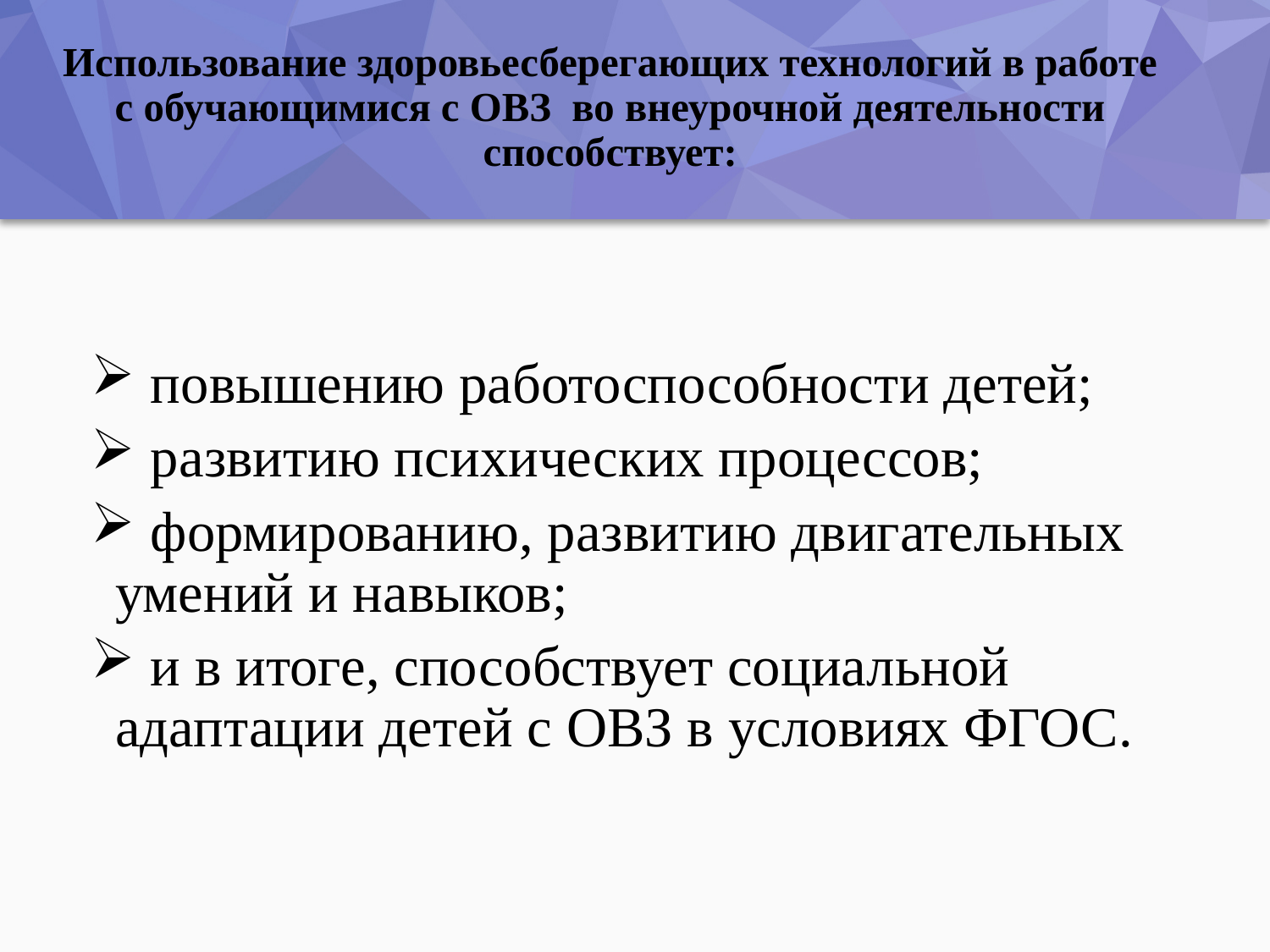

# Использование здоровьесберегающих технологий в работе с обучающимися с ОВЗ  во внеурочной деятельности способствует:
 повышению работоспособности детей;
 развитию психических процессов;
 формированию, развитию двигательных умений и навыков;
 и в итоге, способствует социальной адаптации детей с ОВЗ в условиях ФГОС.